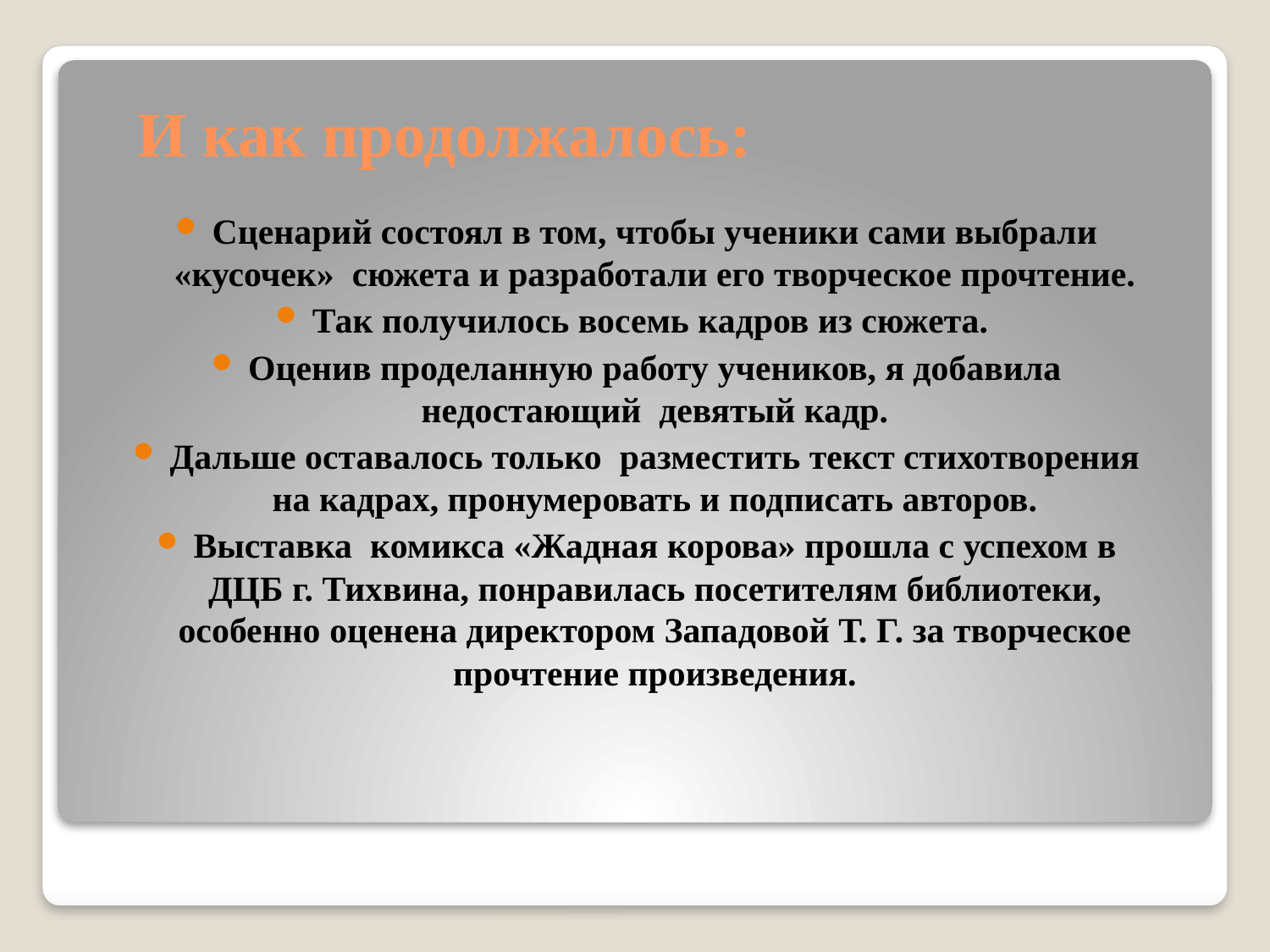

# И как продолжалось:
Сценарий состоял в том, чтобы ученики сами выбрали «кусочек»  сюжета и разработали его творческое прочтение.
Так получилось восемь кадров из сюжета.
Оценив проделанную работу учеников, я добавила недостающий  девятый кадр.
Дальше оставалось только  разместить текст стихотворения на кадрах, пронумеровать и подписать авторов.
Выставка  комикса «Жадная корова» прошла с успехом в ДЦБ г. Тихвина, понравилась посетителям библиотеки, особенно оценена директором Западовой Т. Г. за творческое прочтение произведения.